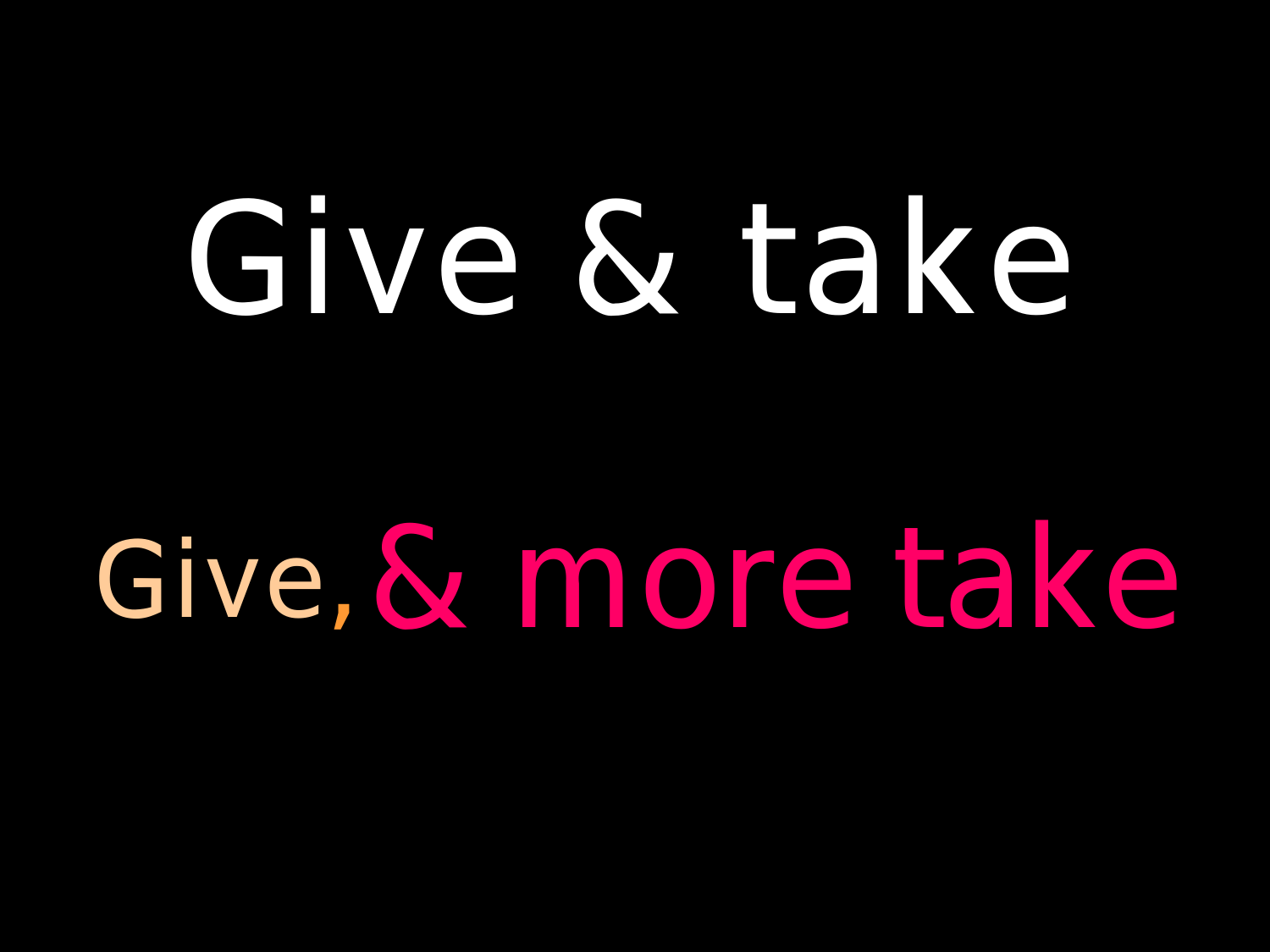

Give & take
& more take
Give  & take
,